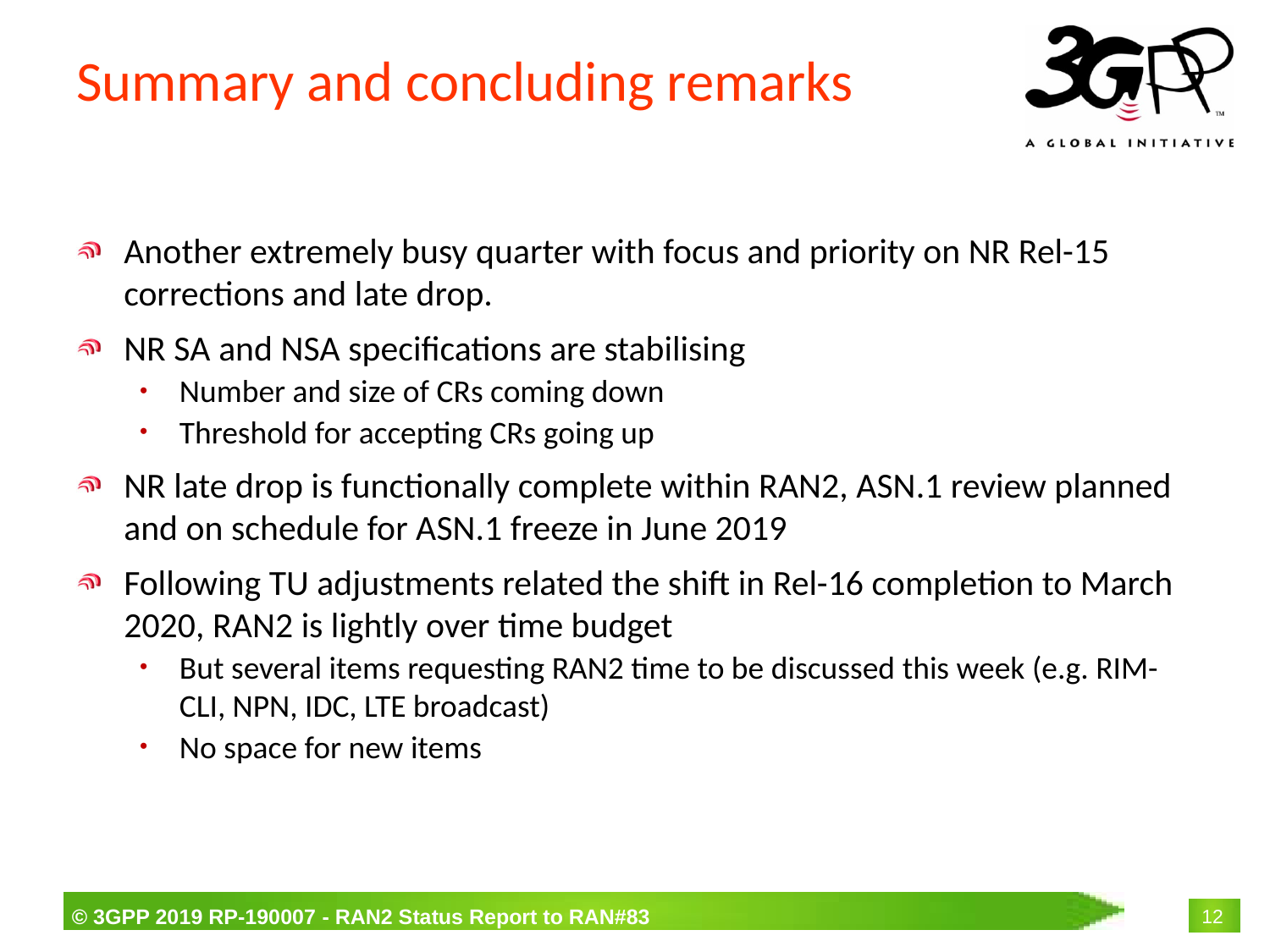

# Summary and concluding remarks
Another extremely busy quarter with focus and priority on NR Rel-15 corrections and late drop.
NR SA and NSA specifications are stabilising
Number and size of CRs coming down
Threshold for accepting CRs going up
NR late drop is functionally complete within RAN2, ASN.1 review planned and on schedule for ASN.1 freeze in June 2019
Following TU adjustments related the shift in Rel-16 completion to March 2020, RAN2 is lightly over time budget
But several items requesting RAN2 time to be discussed this week (e.g. RIM-CLI, NPN, IDC, LTE broadcast)
No space for new items